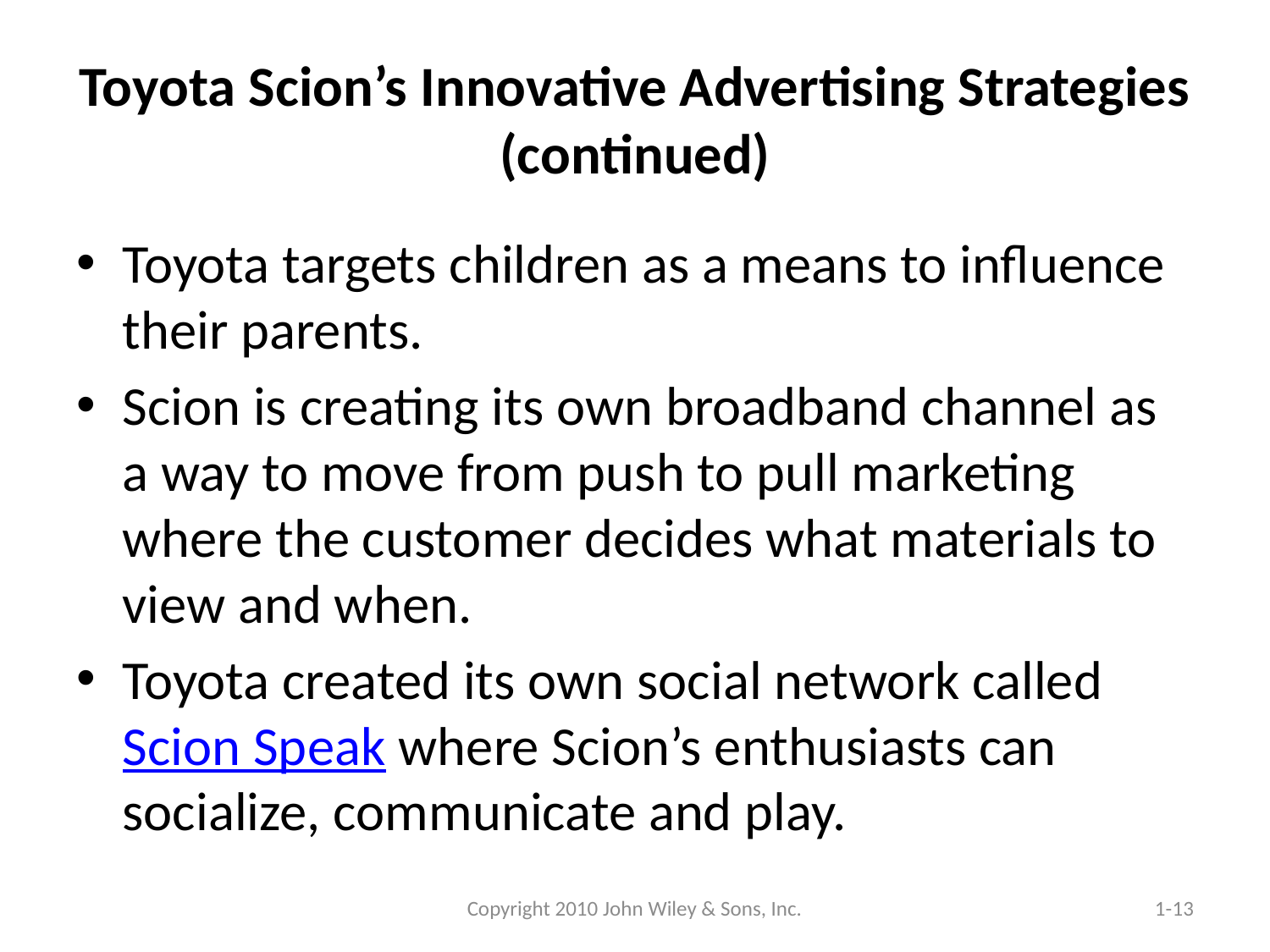

# Toyota Scion’s Innovative Advertising Strategies (continued)
Toyota targets children as a means to influence their parents.
Scion is creating its own broadband channel as a way to move from push to pull marketing where the customer decides what materials to view and when.
Toyota created its own social network called Scion Speak where Scion’s enthusiasts can socialize, communicate and play.
Copyright 2010 John Wiley & Sons, Inc.
1-13